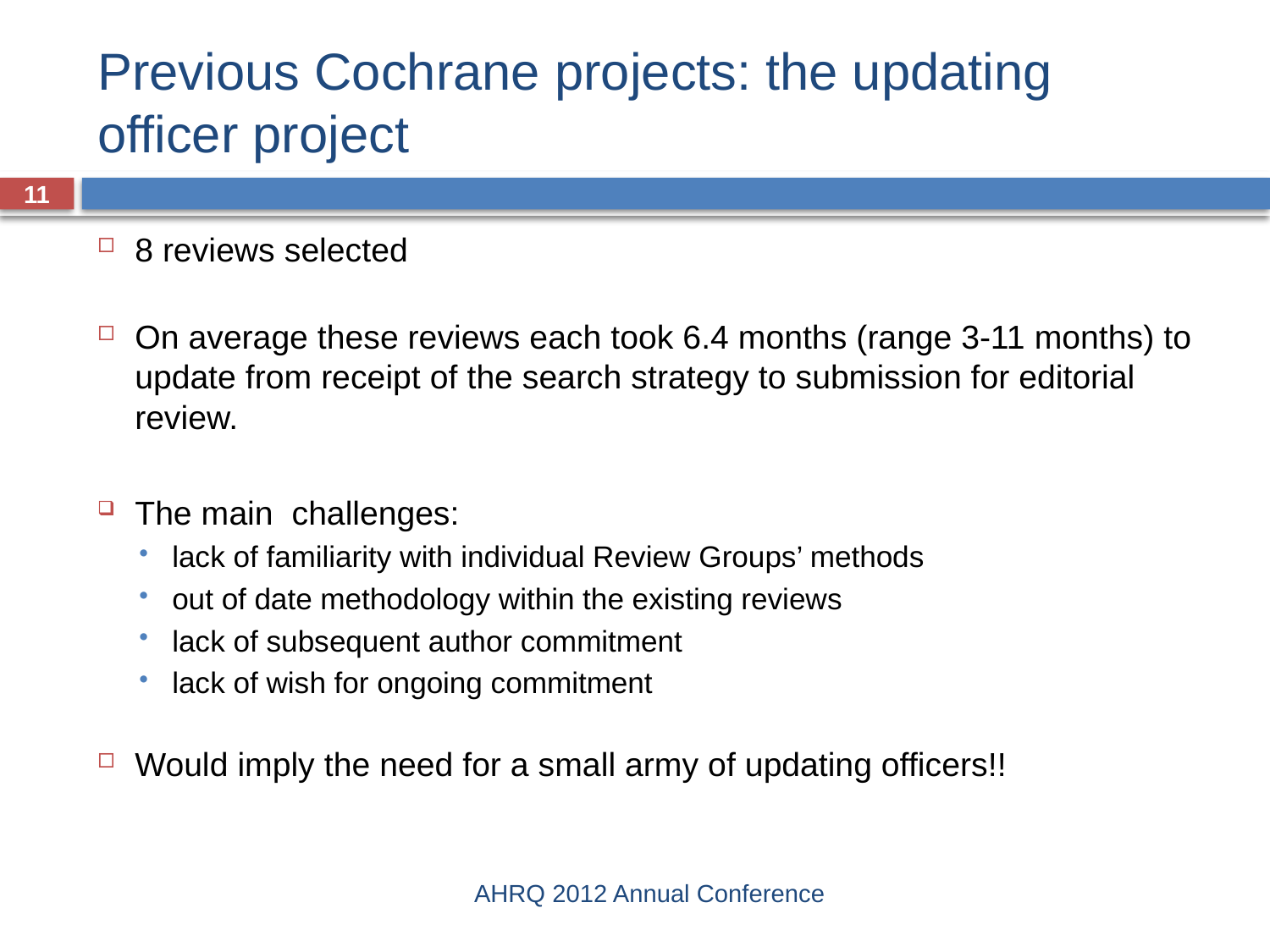

# Previous Cochrane projects: the updating officer project
11
8 reviews selected
On average these reviews each took 6.4 months (range 3-11 months) to update from receipt of the search strategy to submission for editorial review.

The main  challenges:
lack of familiarity with individual Review Groups’ methods
out of date methodology within the existing reviews
lack of subsequent author commitment
lack of wish for ongoing commitment
Would imply the need for a small army of updating officers!!

AHRQ 2012 Annual Conference